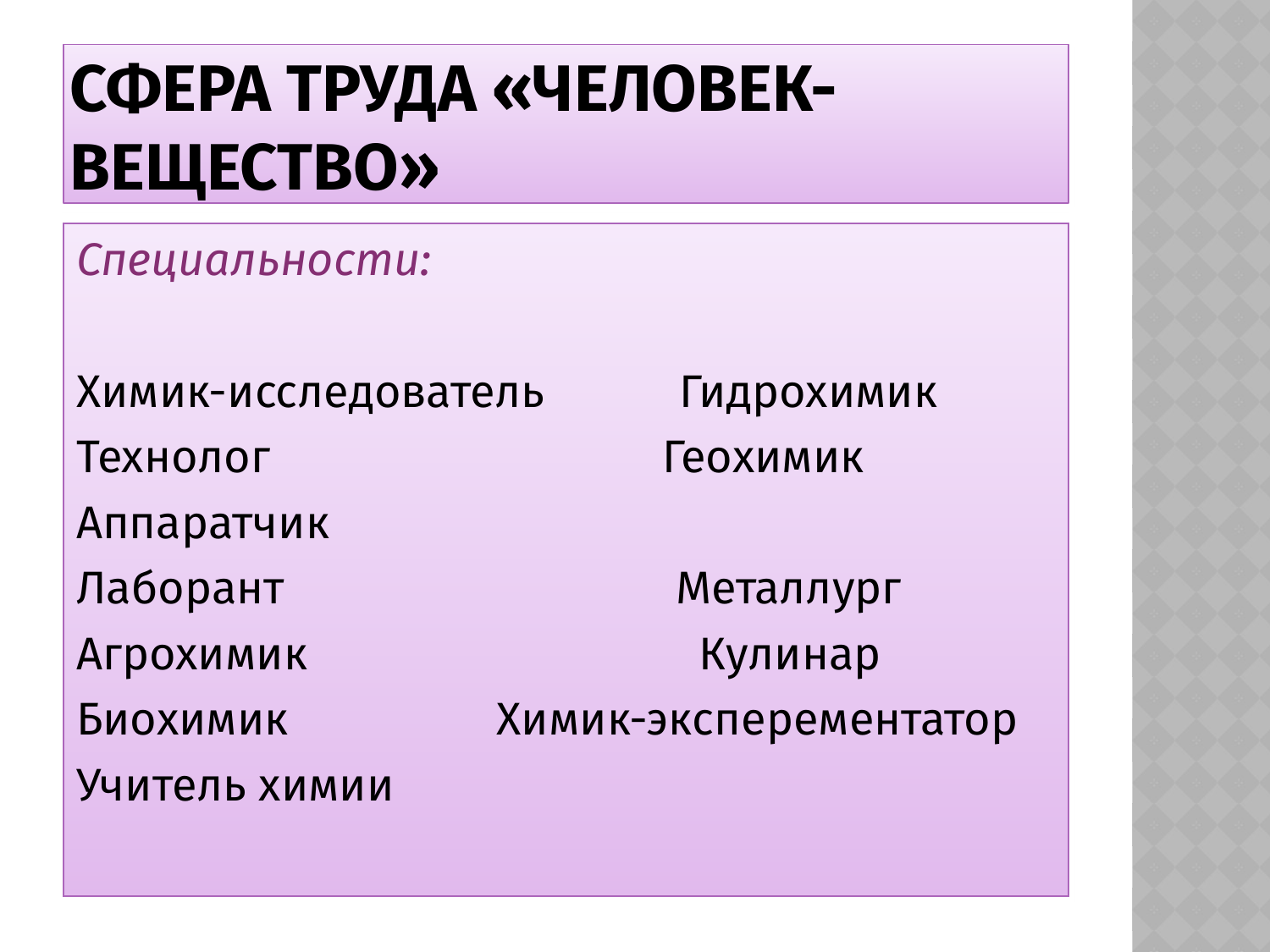

# Сфера труда «человек-вещество»
Специальности:

Химик-исследователь           Гидрохимик
Технолог                                Геохимик
Аппаратчик
Лаборант                                Металлург
Агрохимик                                Кулинар
Биохимик                 Химик-эксперементатор
Учитель химии